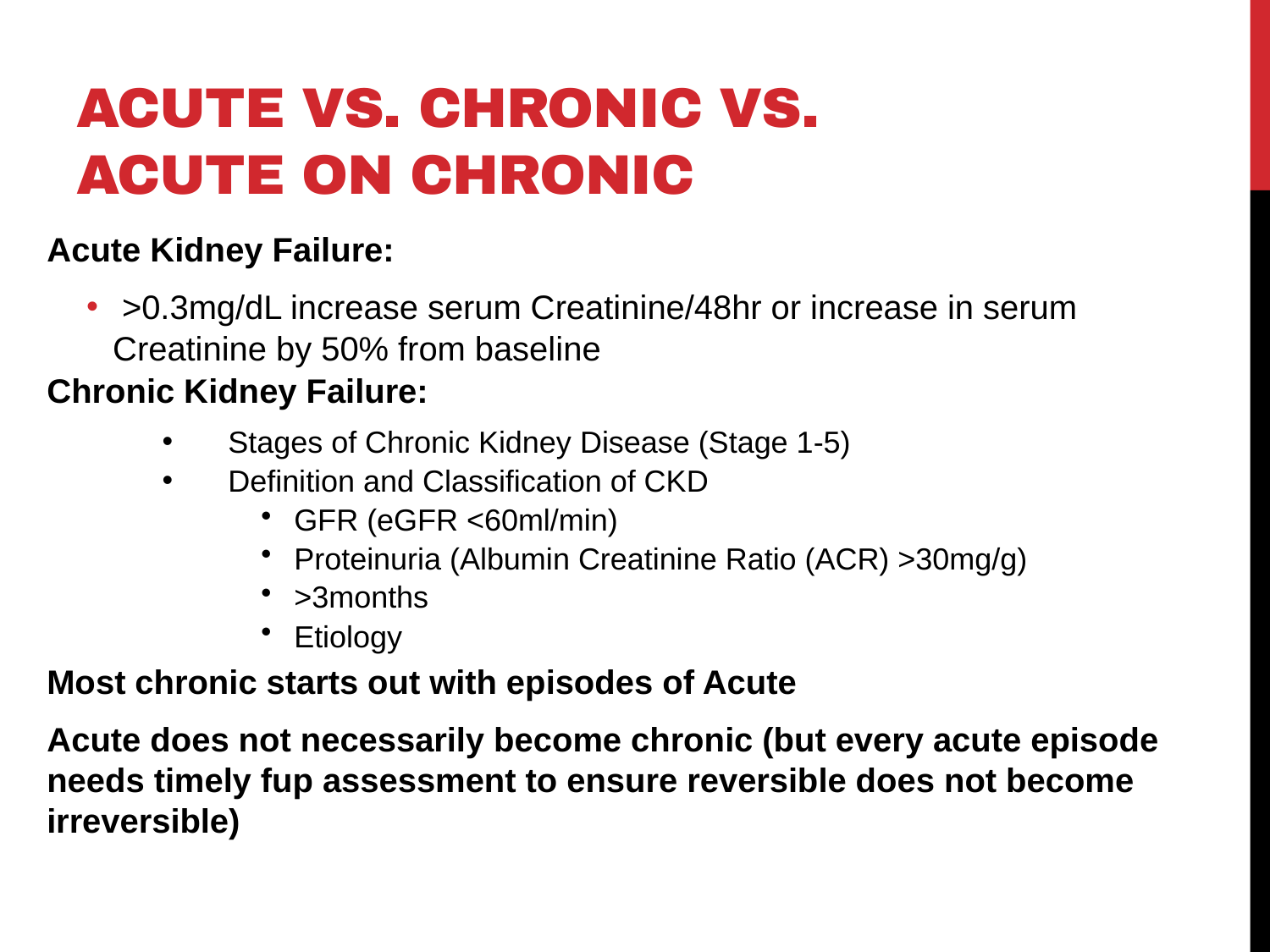

# Acute vs. Chronic vs. Acute on Chronic
Acute Kidney Failure:
 >0.3mg/dL increase serum Creatinine/48hr or increase in serum Creatinine by 50% from baseline
Chronic Kidney Failure:
Stages of Chronic Kidney Disease (Stage 1-5)
Definition and Classification of CKD
GFR (eGFR <60ml/min)
Proteinuria (Albumin Creatinine Ratio (ACR) >30mg/g)
>3months
Etiology
Most chronic starts out with episodes of Acute
Acute does not necessarily become chronic (but every acute episode needs timely fup assessment to ensure reversible does not become irreversible)